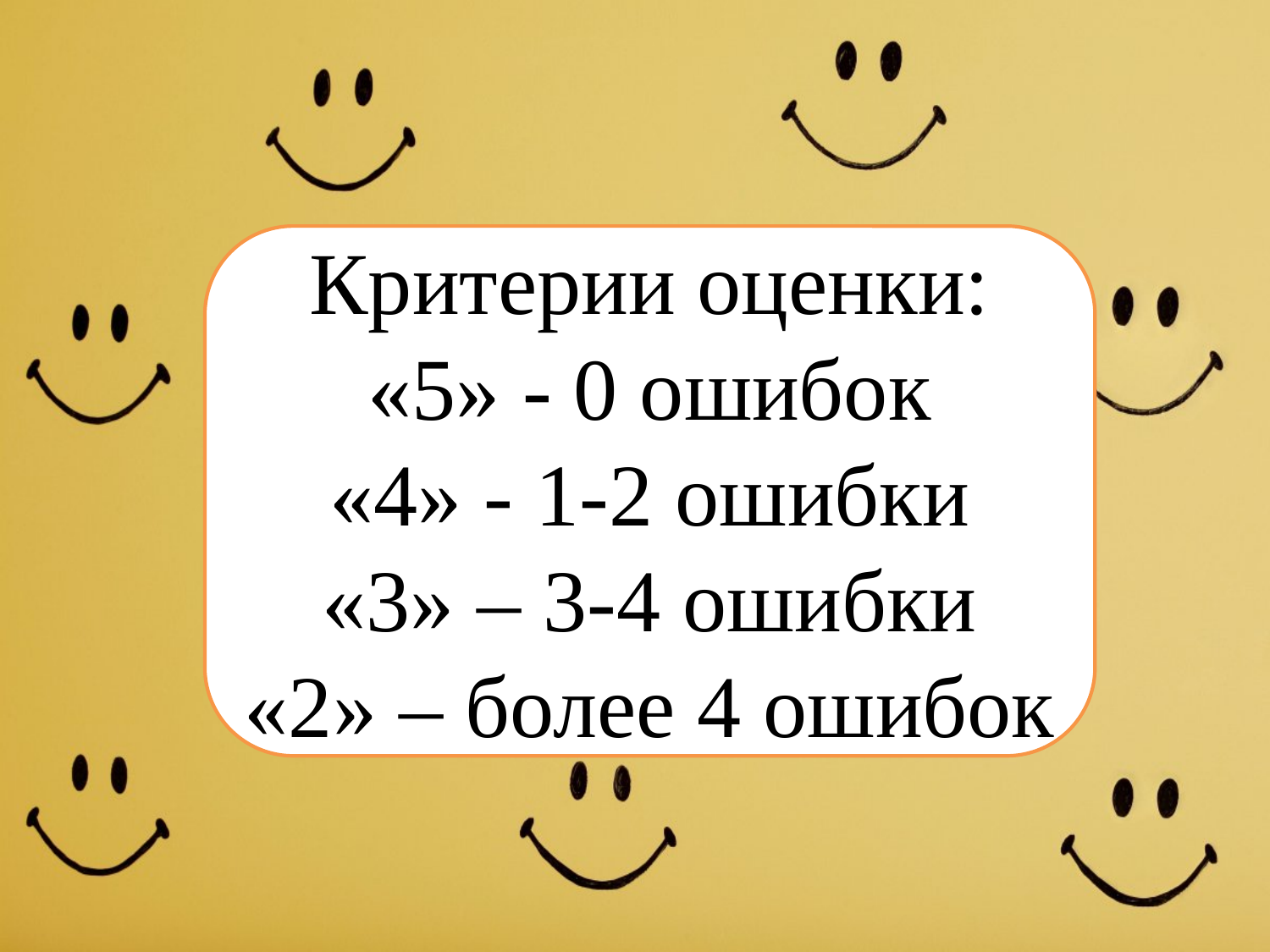

Критерии оценки:
«5» - 0 ошибок
«4» - 1-2 ошибки
«3» – 3-4 ошибки
«2» – более 4 ошибок